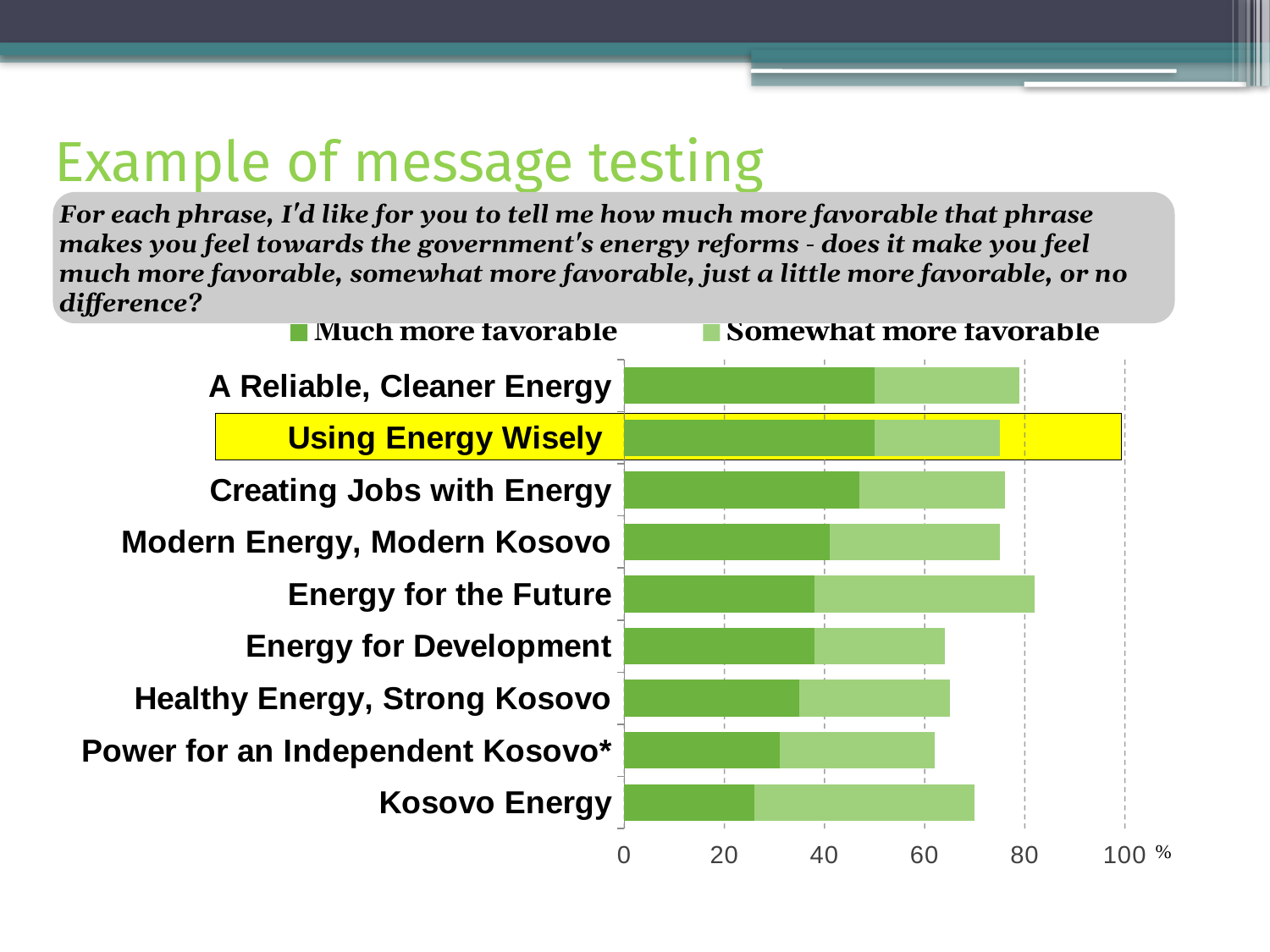

Example of message testing
For each phrase, I'd like for you to tell me how much more favorable that phrase makes you feel towards the government's energy reforms - does it make you feel much more favorable, somewhat more favorable, just a little more favorable, or no difference?

### Chart

| Category | Much more favorable | Somewhat more favorable |
|---|---|---|
| Kosovo Energy | 26.0 | 44.0 |
| Power for an Independent Kosovo* | 31.0 | 31.0 |
| Healthy Energy, Strong Kosovo | 35.0 | 30.0 |
|  Energy for Development | 38.0 | 26.0 |
| Energy for the Future | 38.0 | 44.0 |
| Modern Energy, Modern Kosovo | 41.0 | 34.0 |
| Creating Jobs with Energy | 47.0 | 29.0 |
| Using Energy Wisely  | 50.0 | 25.0 |
| A Reliable, Cleaner Energy | 50.0 | 29.0 |